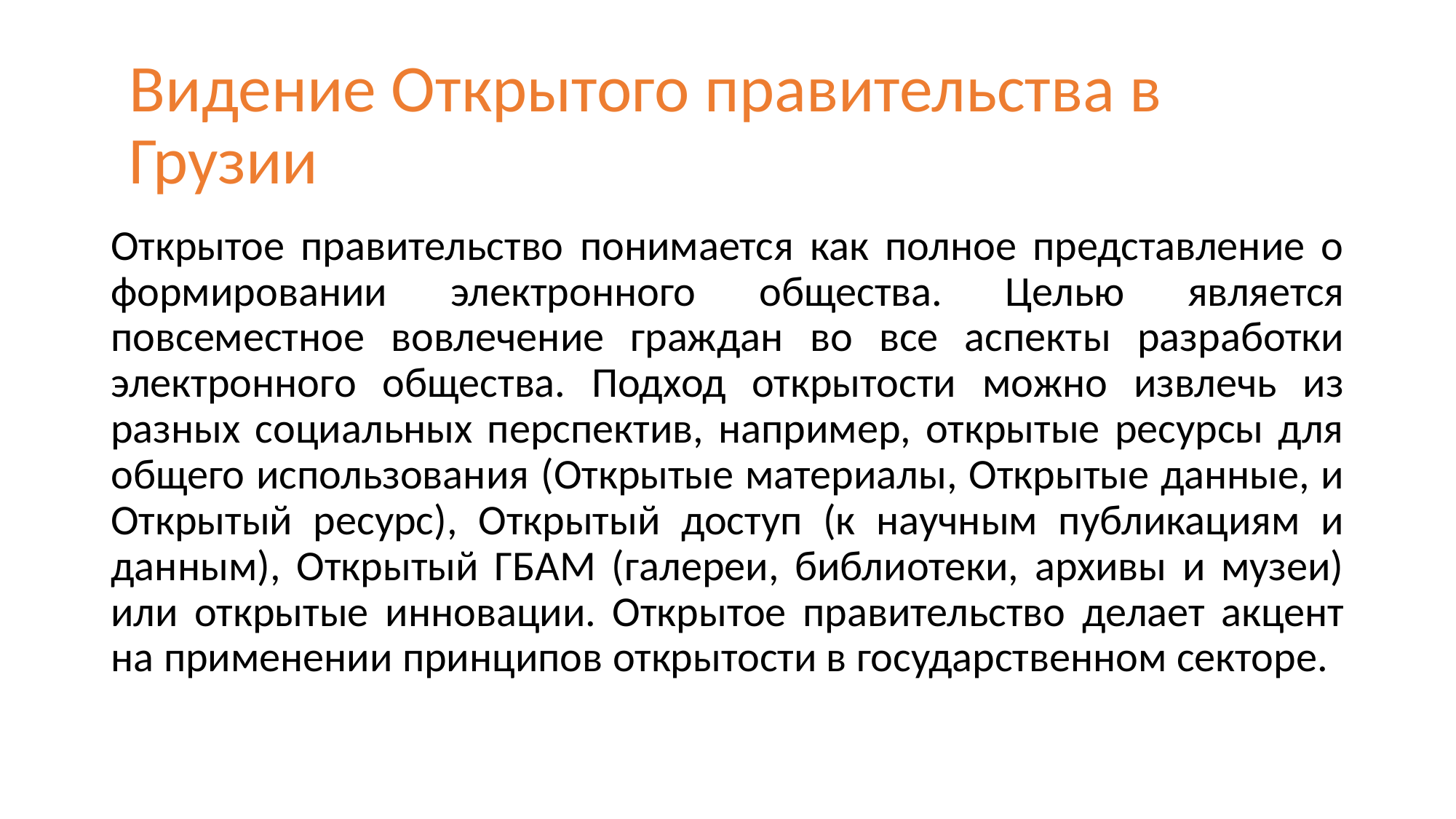

# Видение Открытого правительства в Грузии
Открытое правительство понимается как полное представление о формировании электронного общества. Целью является повсеместное вовлечение граждан во все аспекты разработки электронного общества. Подход открытости можно извлечь из разных социальных перспектив, например, открытые ресурсы для общего использования (Открытые материалы, Открытые данные, и Открытый ресурс), Открытый доступ (к научным публикациям и данным), Открытый ГБАМ (галереи, библиотеки, архивы и музеи) или открытые инновации. Открытое правительство делает акцент на применении принципов открытости в государственном секторе.